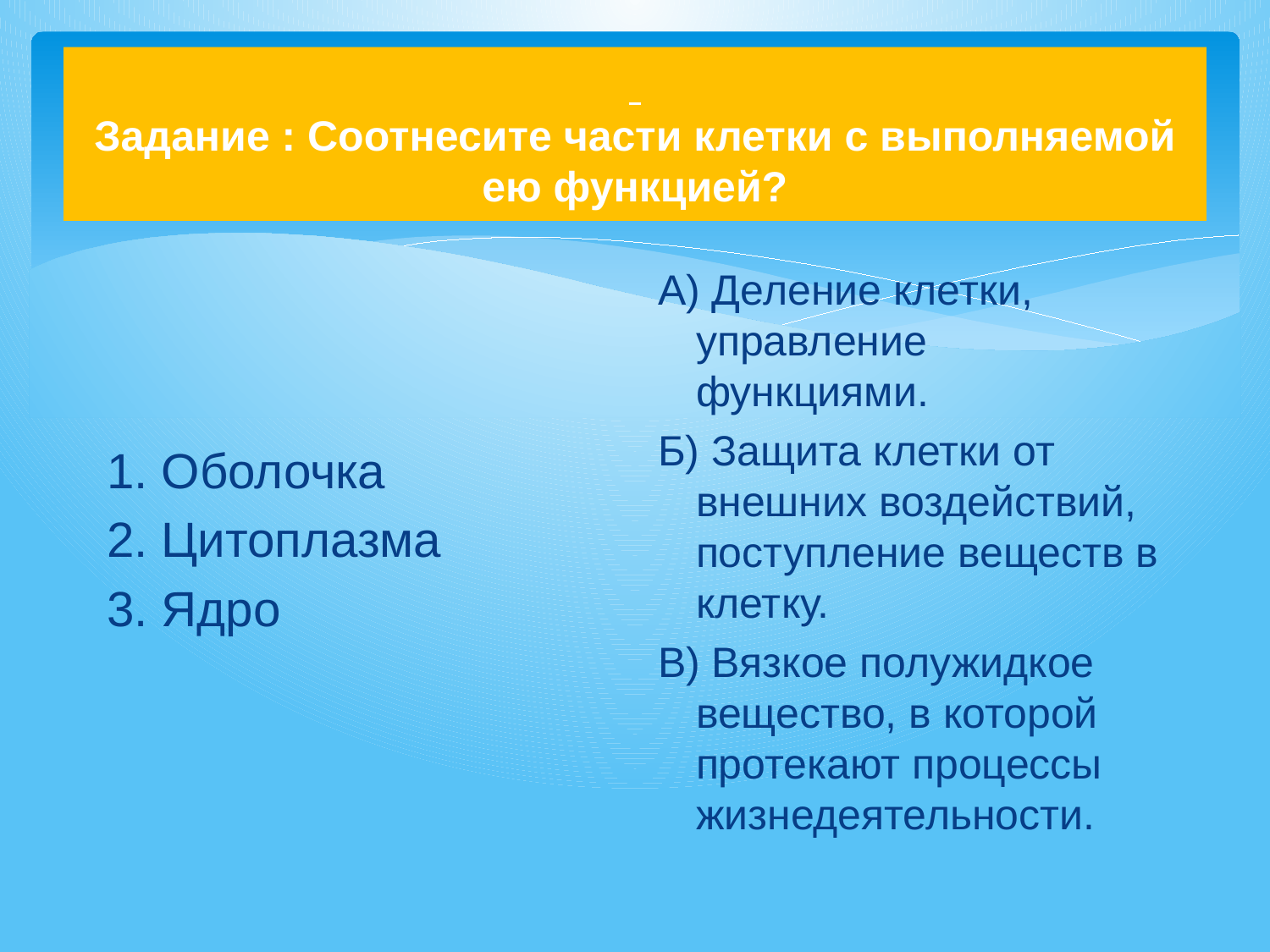

# Задание : Соотнесите части клетки с выполняемой ею функцией?
А) Деление клетки, управление функциями.
Б) Защита клетки от внешних воздействий, поступление веществ в клетку.
В) Вязкое полужидкое вещество, в которой протекают процессы жизнедеятельности.

1. Оболочка
2. Цитоплазма
3. Ядро